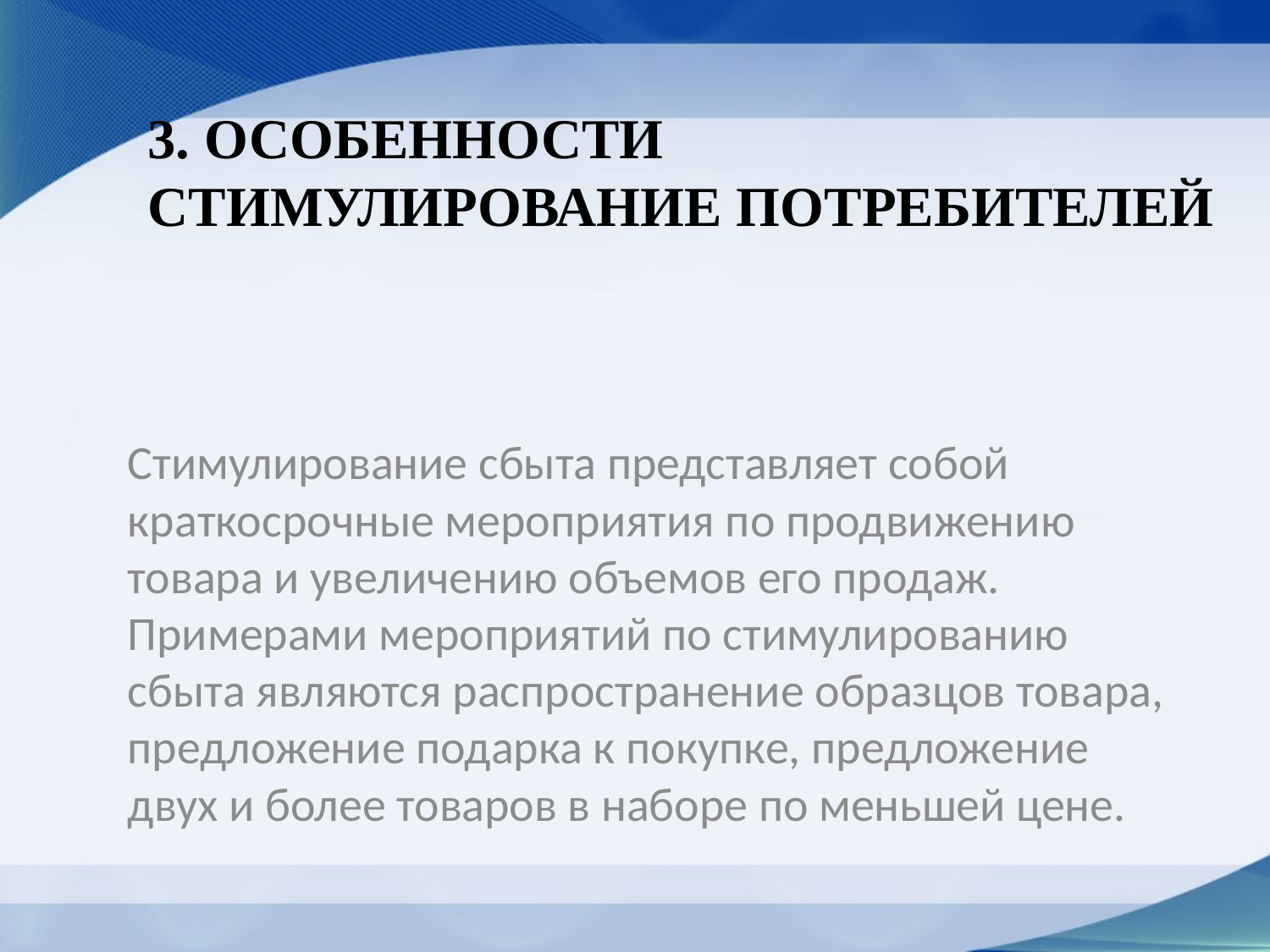

# 3. Особенности стимулирование потребителей
Стимулирование сбыта представляет собой краткосрочные мероприятия по продвижению товара и увеличению объемов его продаж. Примерами мероприятий по стимулированию сбыта являются распространение образцов товара, предложение подарка к покупке, предложение двух и более товаров в наборе по меньшей цене.